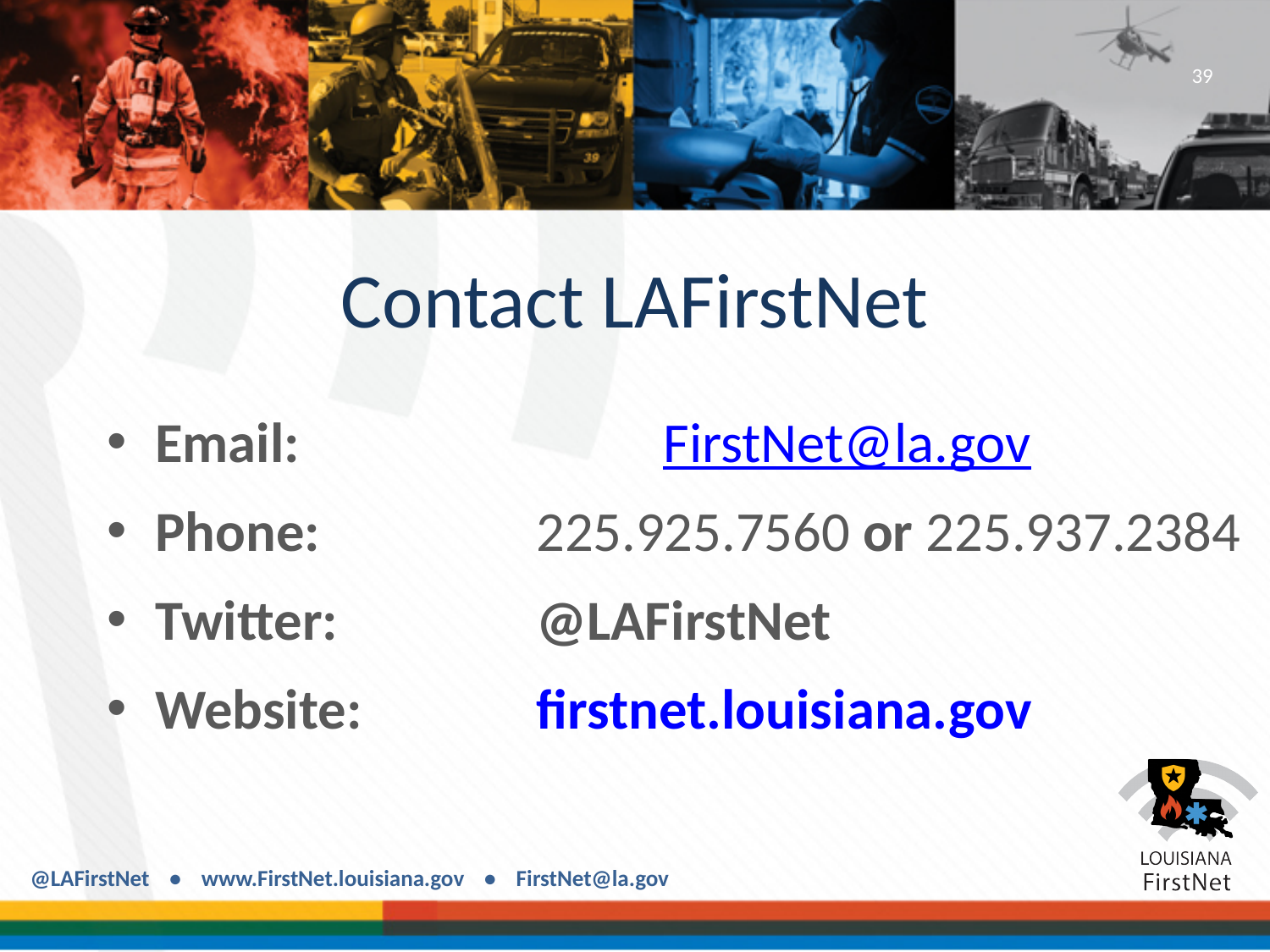

39
# Contact LAFirstNet
Email: 			FirstNet@la.gov
Phone: 		225.925.7560 or 225.937.2384
Twitter: 		@LAFirstNet
Website: 		firstnet.louisiana.gov